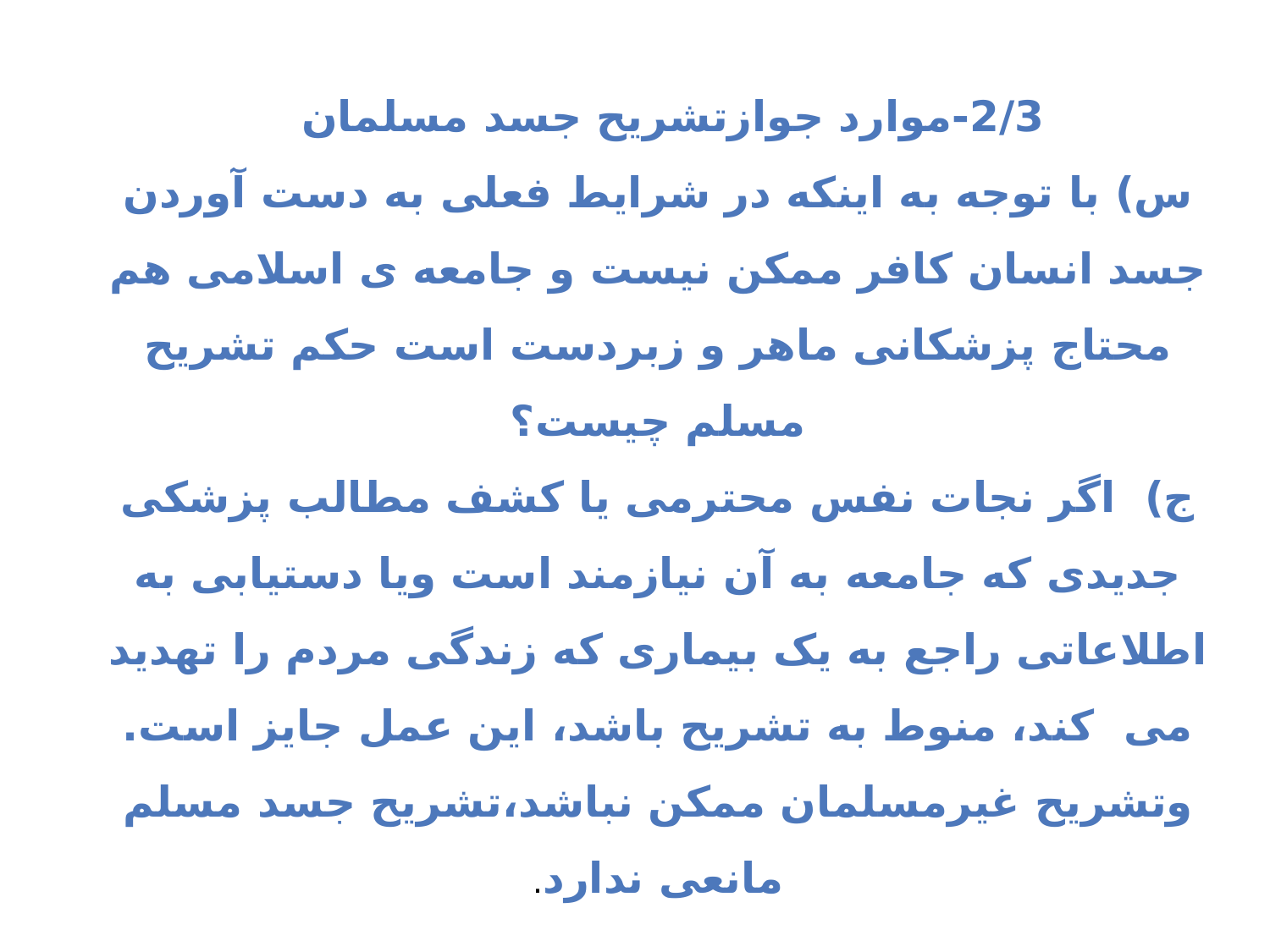

2/3-موارد جوازتشریح جسد مسلمان
س) با توجه به اینکه در شرایط فعلی به دست آوردن جسد انسان کافر ممکن نیست و جامعه ی اسلامی هم محتاج پزشکانی ماهر و زبردست است حکم تشریح مسلم چیست؟
ج)  اگر نجات نفس محترمی یا کشف مطالب پزشکی جدیدی که جامعه به آن نیازمند است ویا دستیابی به اطلاعاتی راجع به یک بیماری که زندگی مردم را تهدید می  کند، منوط به تشریح باشد، این عمل جایز است. وتشریح غیرمسلمان ممکن نباشد،تشریح جسد مسلم مانعی ندارد.